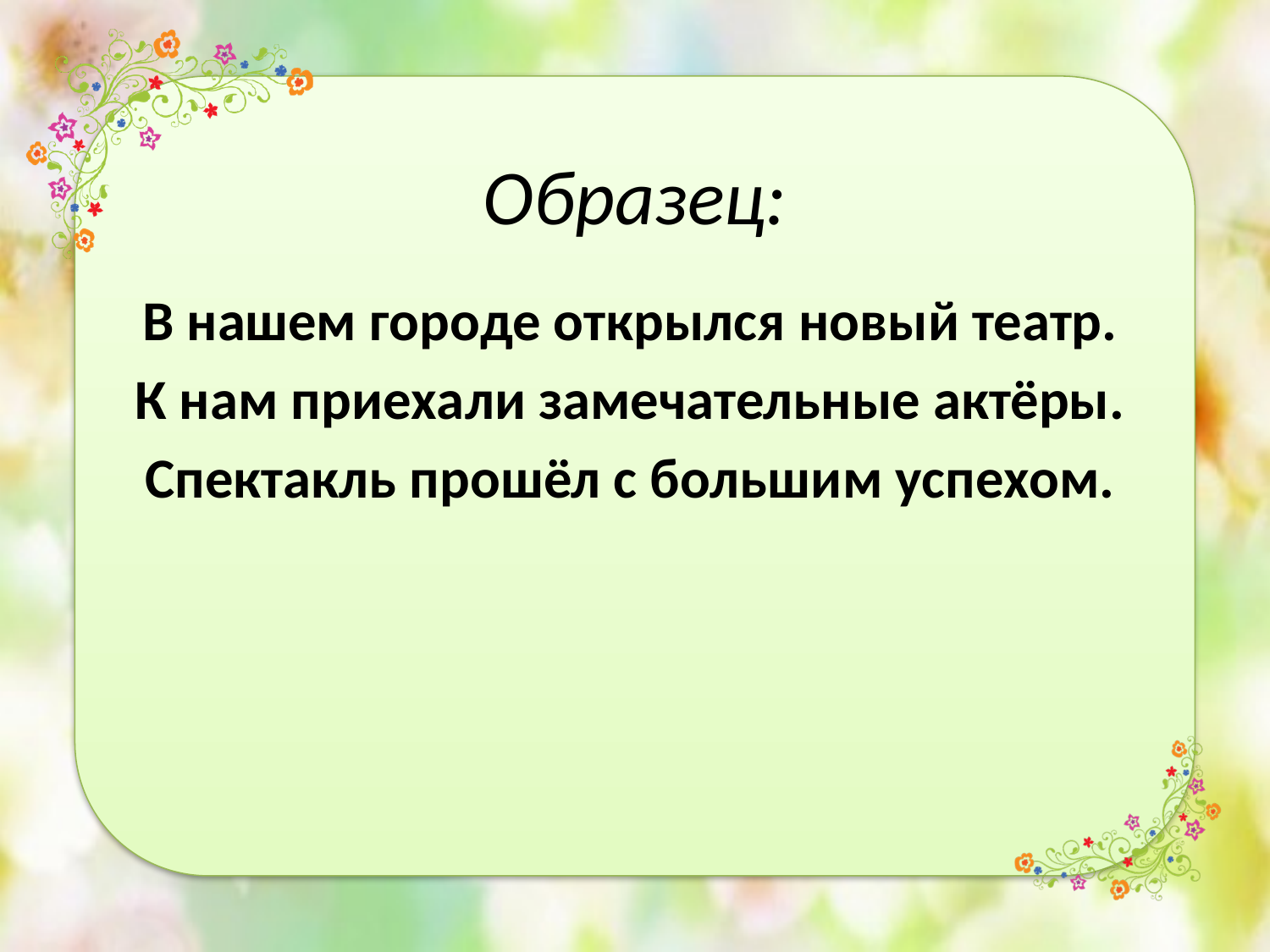

# Образец:
В нашем городе открылся новый театр.
К нам приехали замечательные актёры.
Спектакль прошёл с большим успехом.